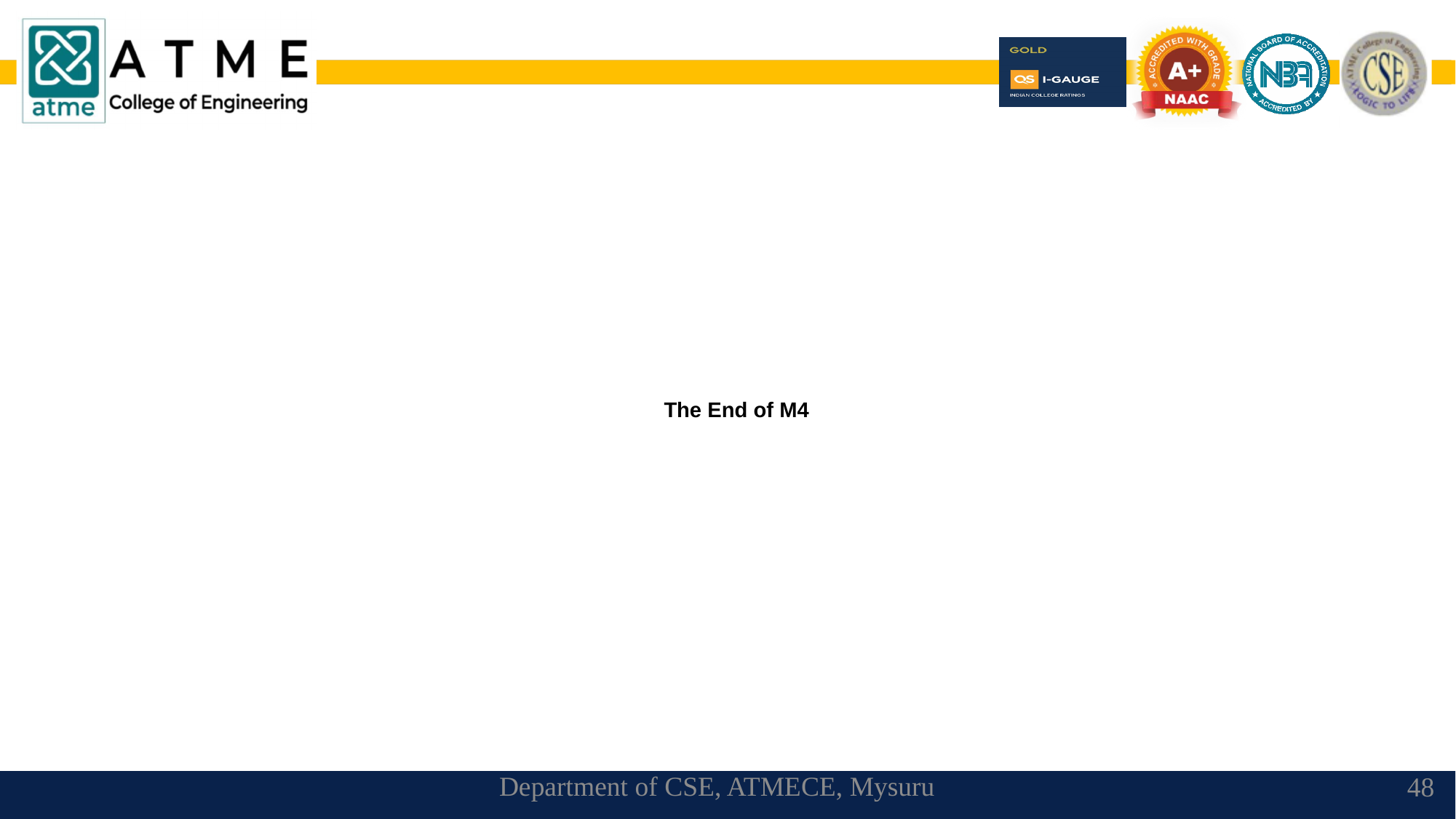

The End of M4
Department of CSE, ATMECE, Mysuru
48